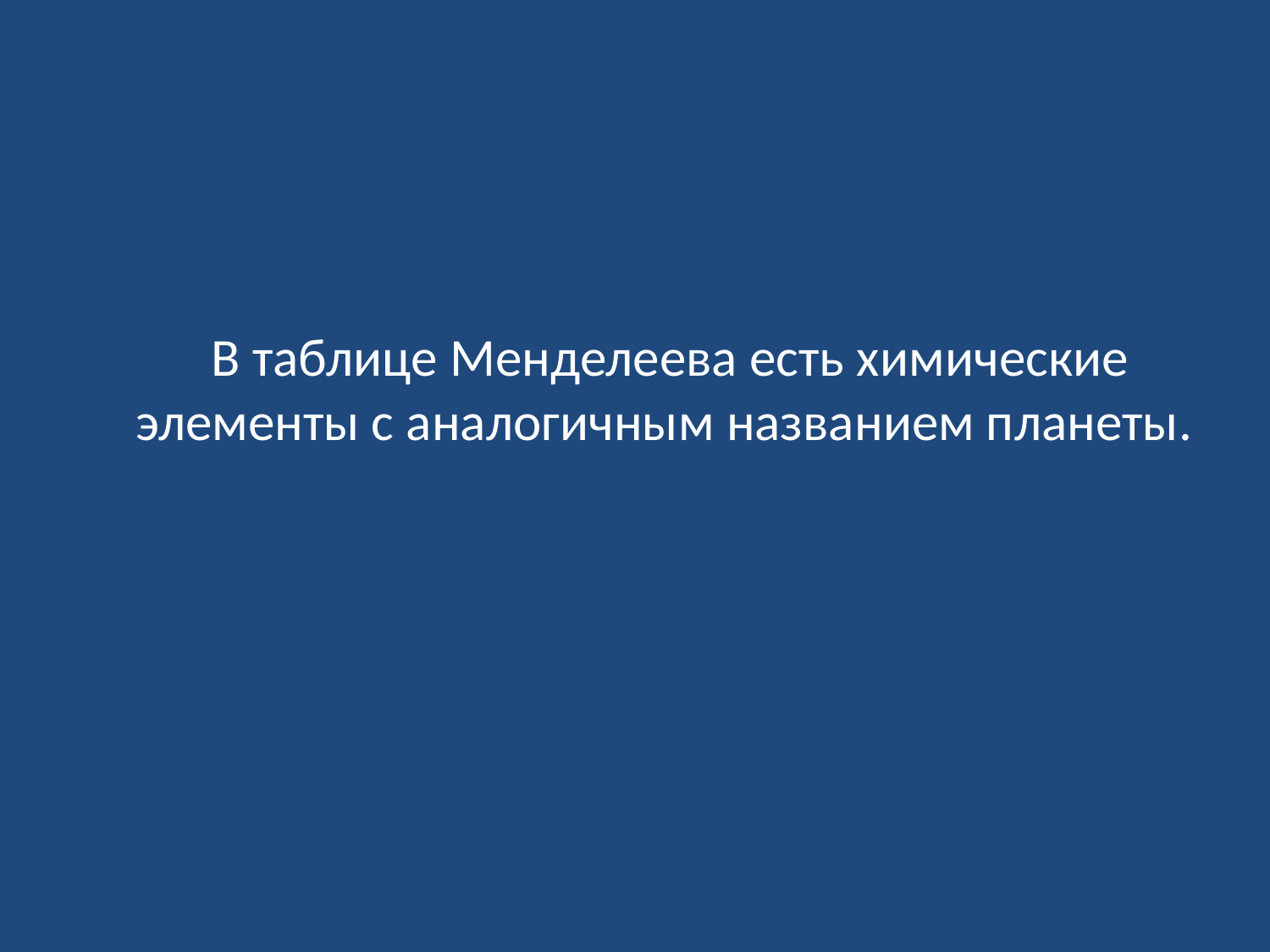

# В таблице Менделеева есть химические элементы с аналогичным названием планеты.